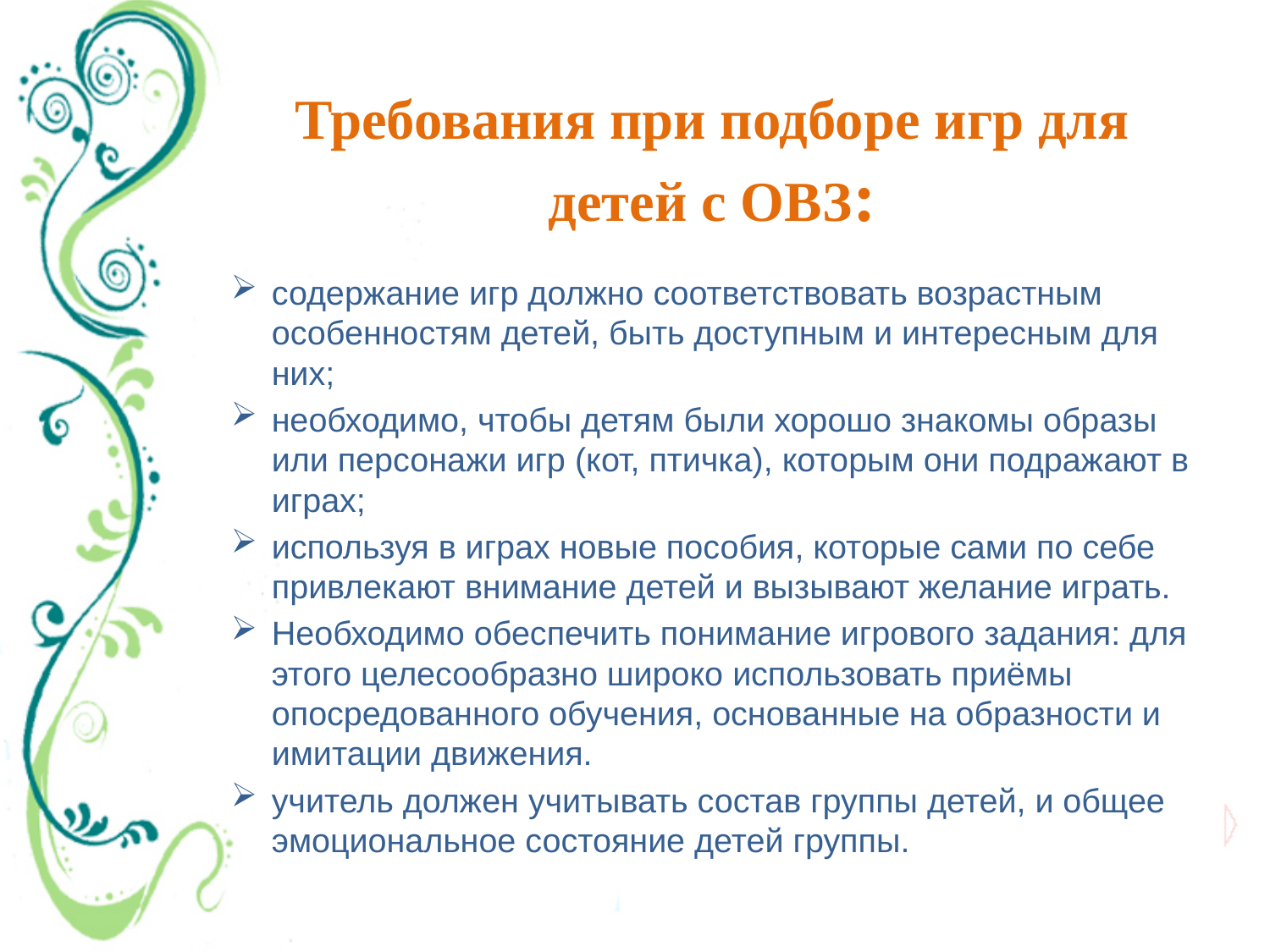

# Требования при подборе игр для детей с ОВЗ:

содержание игр должно соответствовать возрастным особенностям детей, быть доступным и интересным для них;
необходимо, чтобы детям были хорошо знакомы образы или персонажи игр (кот, птичка), которым они подражают в играх;
используя в играх новые пособия, которые сами по себе привлекают внимание детей и вызывают желание играть.
Необходимо обеспечить понимание игрового задания: для этого целесообразно широко использовать приёмы опосредованного обучения, основанные на образности и имитации движения.
учитель должен учитывать состав группы детей, и общее эмоциональное состояние детей группы.